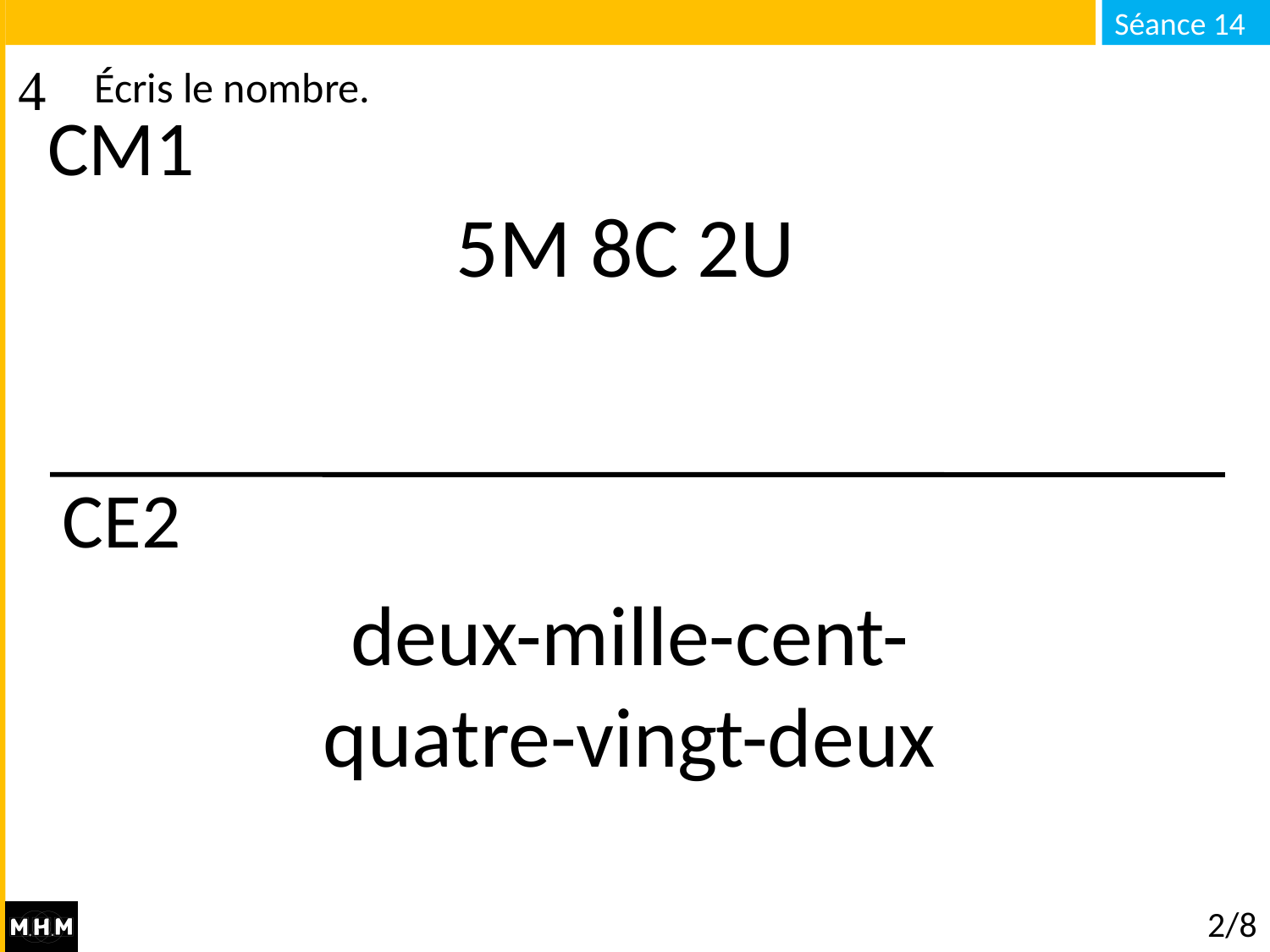

# Écris le nombre.
CM1
5M 8C 2U
CE2

deux-mille-cent-
quatre-vingt-deux
2/8